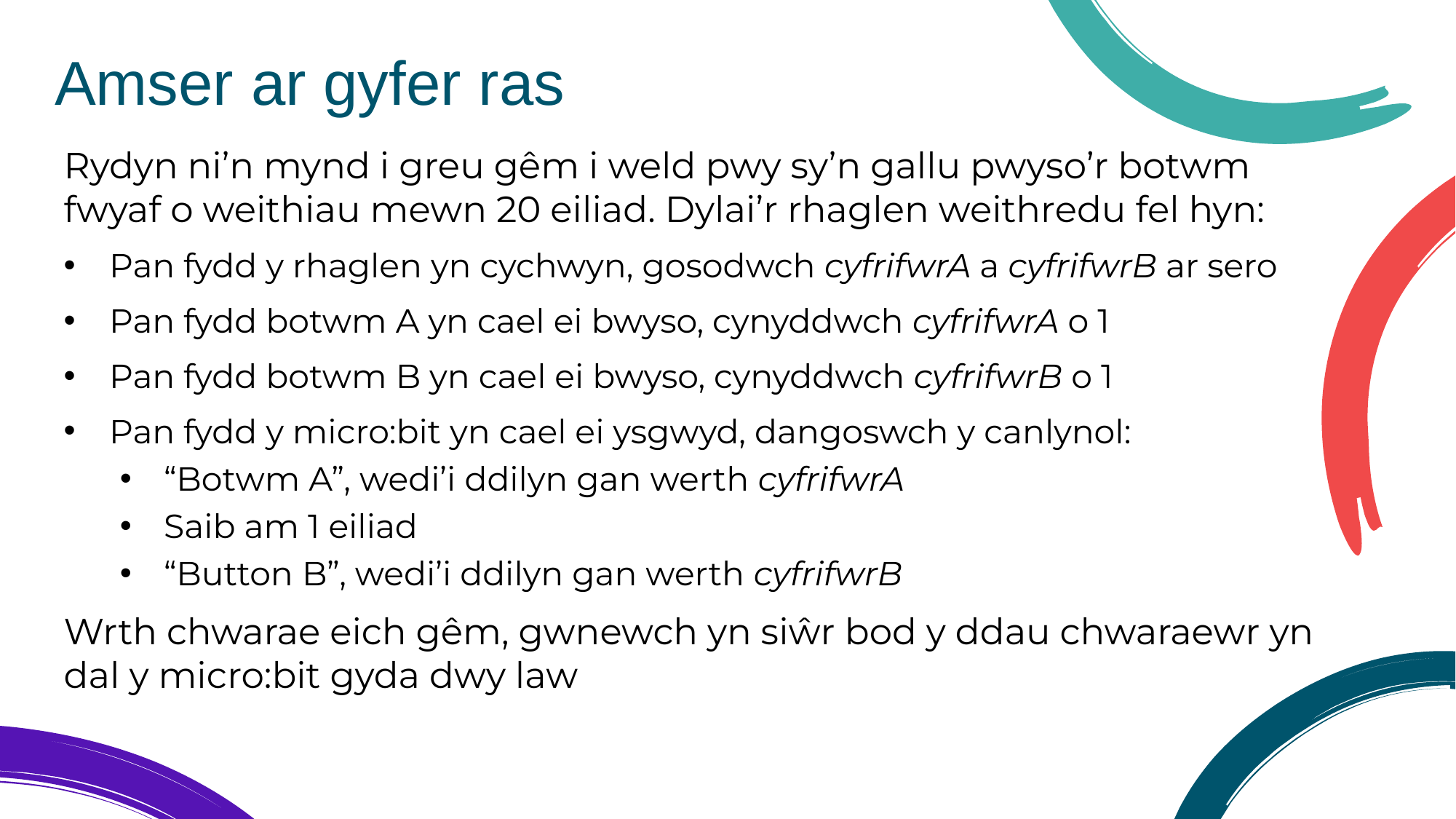

# Amser ar gyfer ras
Rydyn ni’n mynd i greu gêm i weld pwy sy’n gallu pwyso’r botwm fwyaf o weithiau mewn 20 eiliad. Dylai’r rhaglen weithredu fel hyn:
Pan fydd y rhaglen yn cychwyn, gosodwch cyfrifwrA a cyfrifwrB ar sero
Pan fydd botwm A yn cael ei bwyso, cynyddwch cyfrifwrA o 1
Pan fydd botwm B yn cael ei bwyso, cynyddwch cyfrifwrB o 1
Pan fydd y micro:bit yn cael ei ysgwyd, dangoswch y canlynol:
“Botwm A”, wedi’i ddilyn gan werth cyfrifwrA
Saib am 1 eiliad
“Button B”, wedi’i ddilyn gan werth cyfrifwrB
Wrth chwarae eich gêm, gwnewch yn siŵr bod y ddau chwaraewr yn dal y micro:bit gyda dwy law